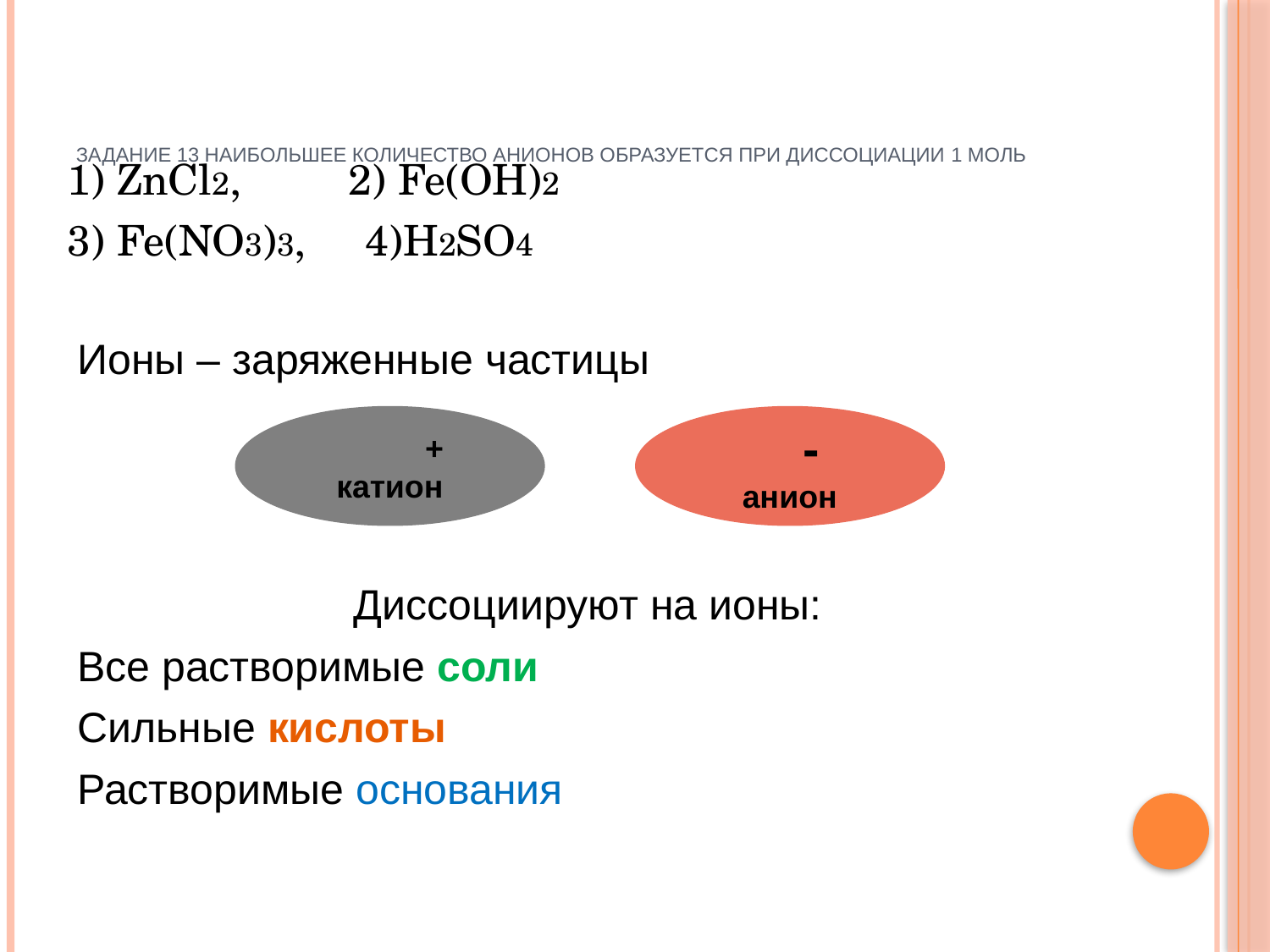

# Задание 13 Наибольшее количество анионов образуется при диссоциации 1 моль
1) ZnCl2,         2) Fe(OH)2
3) Fe(NO3)3,     4)H2SO4

Ионы – заряженные частицы

Диссоциируют на ионы:
Все растворимые соли
Сильные кислоты
Растворимые основания
          + катион
      -
анион